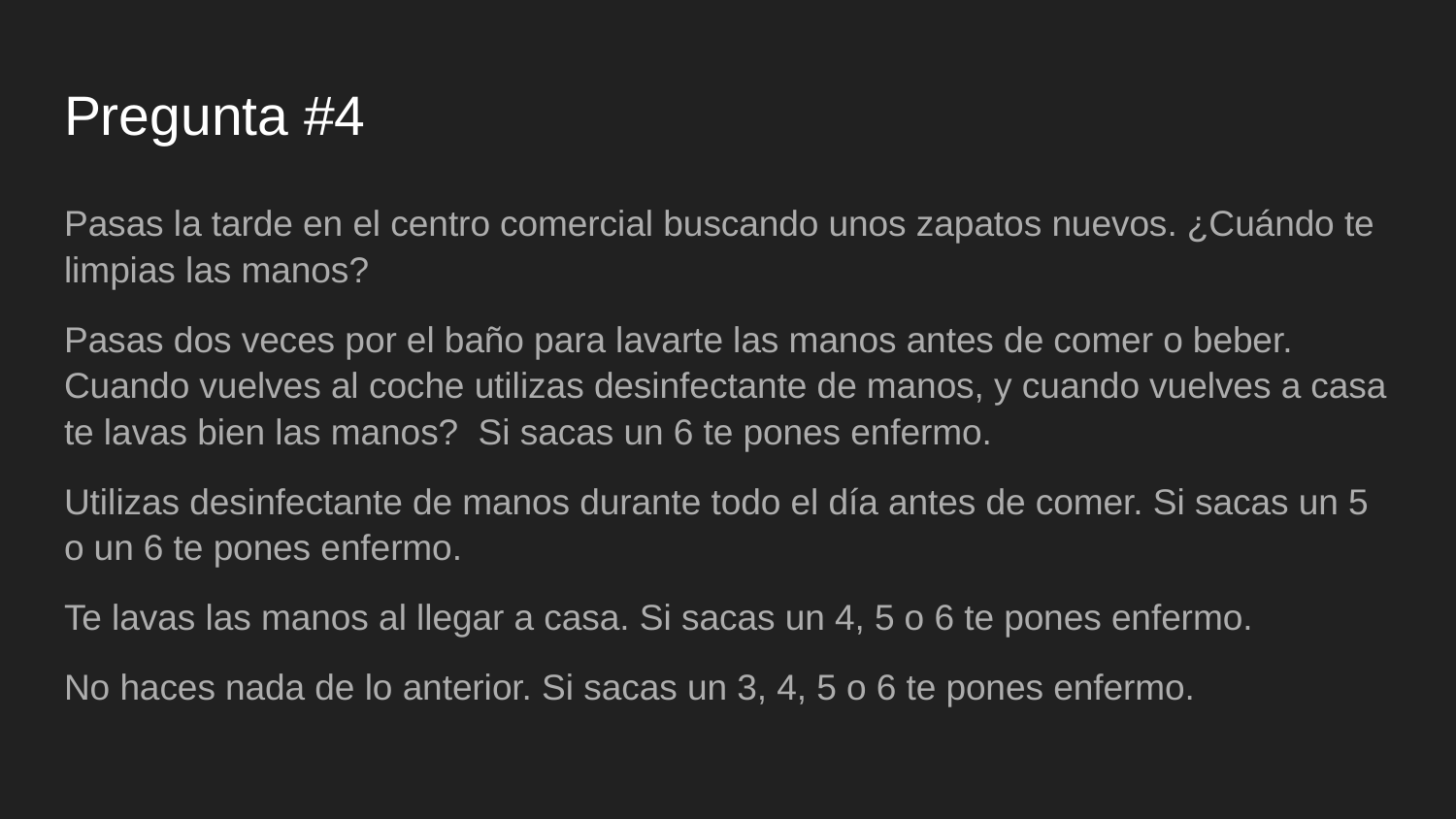

# Pregunta #4

Pasas la tarde en el centro comercial buscando unos zapatos nuevos. ¿Cuándo te limpias las manos?
Pasas dos veces por el baño para lavarte las manos antes de comer o beber. Cuando vuelves al coche utilizas desinfectante de manos, y cuando vuelves a casa te lavas bien las manos?  Si sacas un 6 te pones enfermo.
Utilizas desinfectante de manos durante todo el día antes de comer. Si sacas un 5 o un 6 te pones enfermo.
Te lavas las manos al llegar a casa. Si sacas un 4, 5 o 6 te pones enfermo.
No haces nada de lo anterior. Si sacas un 3, 4, 5 o 6 te pones enfermo.